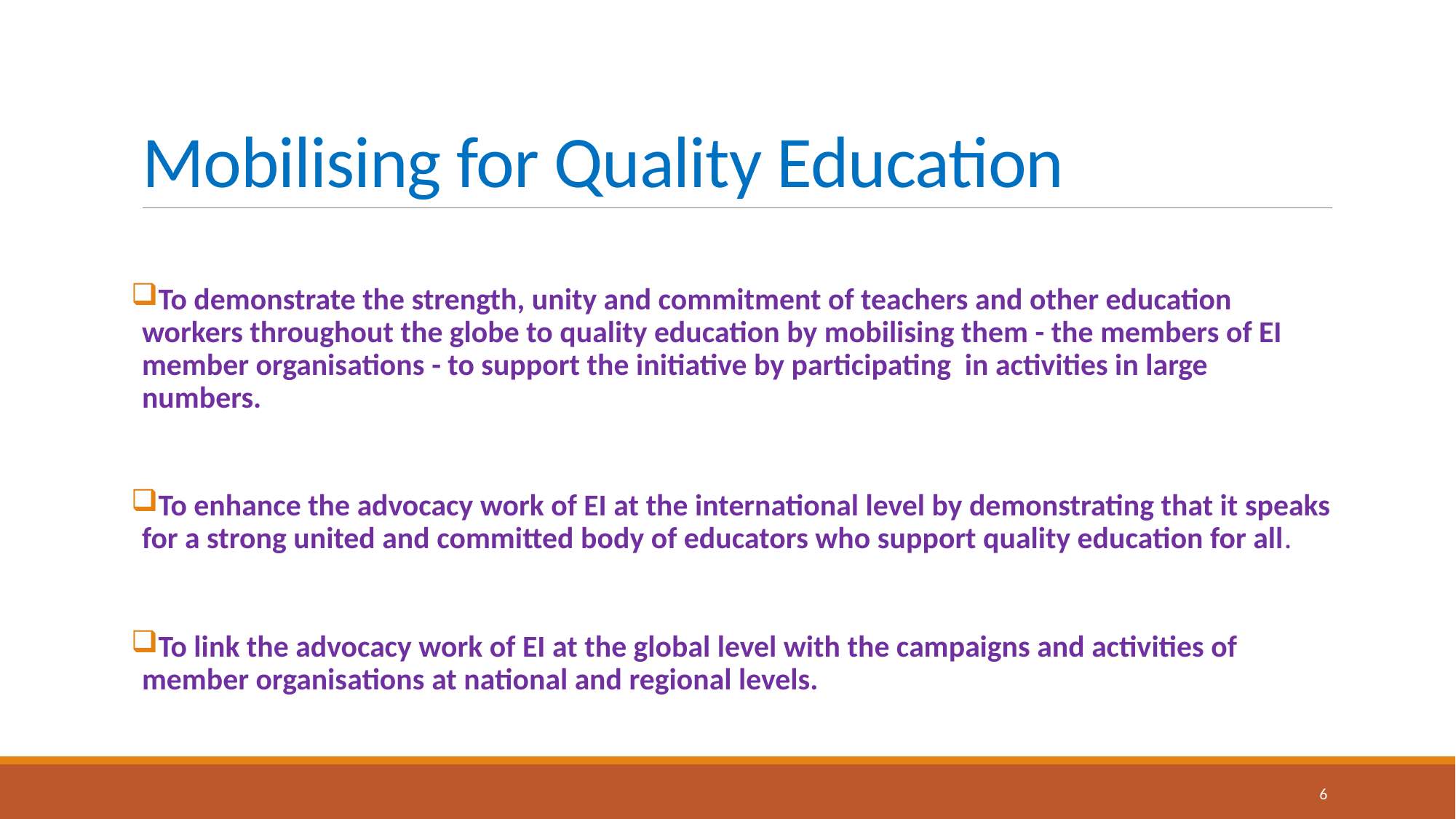

# Mobilising for Quality Education

To demonstrate the strength, unity and commitment of teachers and other education workers throughout the globe to quality education by mobilising them - the members of EI member organisations - to support the initiative by participating  in activities in large numbers.

To enhance the advocacy work of EI at the international level by demonstrating that it speaks for a strong united and committed body of educators who support quality education for all.

To link the advocacy work of EI at the global level with the campaigns and activities of member organisations at national and regional levels.

6